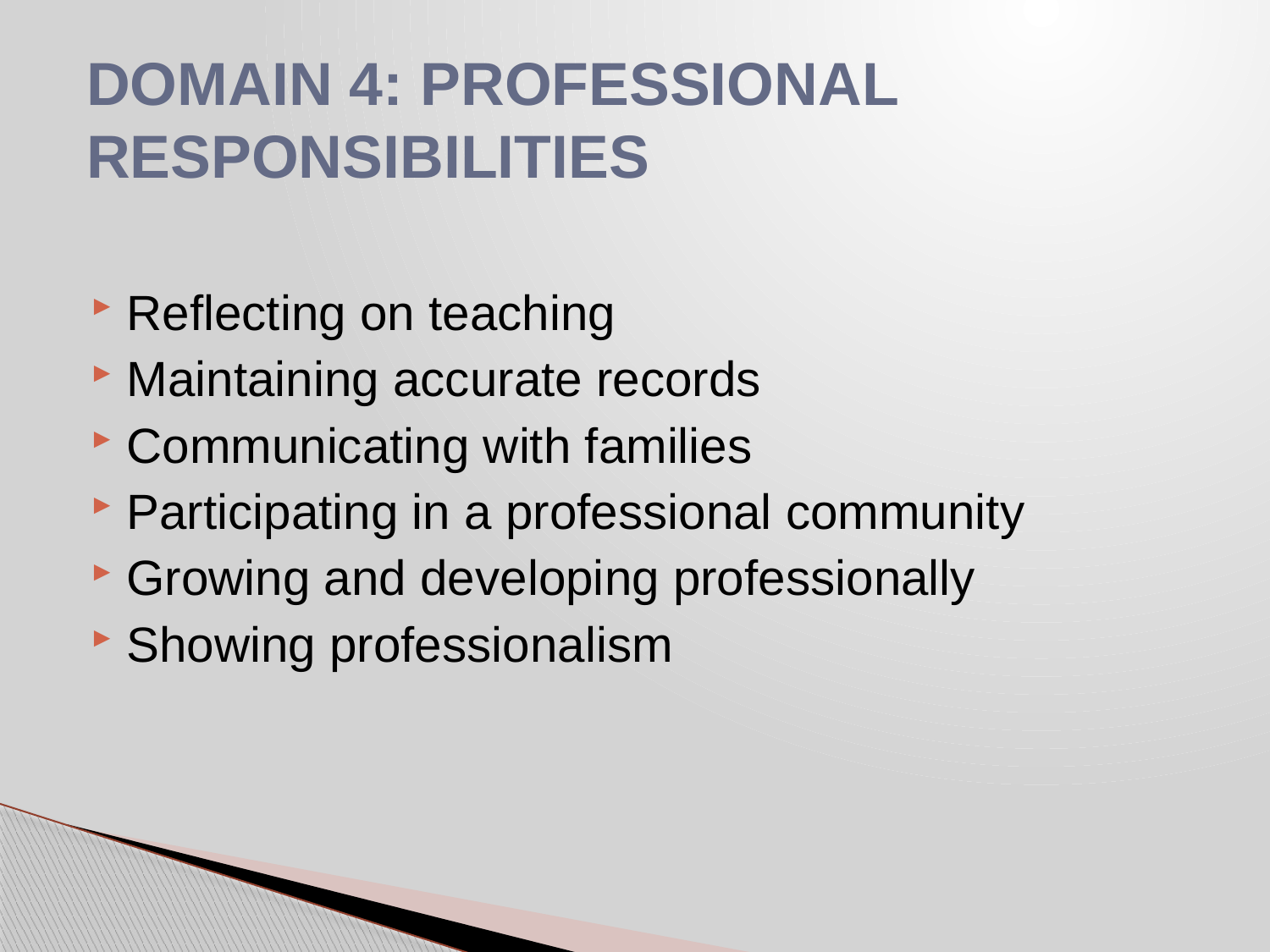

# DOMAIN 4: PROFESSIONAL RESPONSIBILITIES
Reflecting on teaching
Maintaining accurate records
Communicating with families
Participating in a professional community
Growing and developing professionally
Showing professionalism